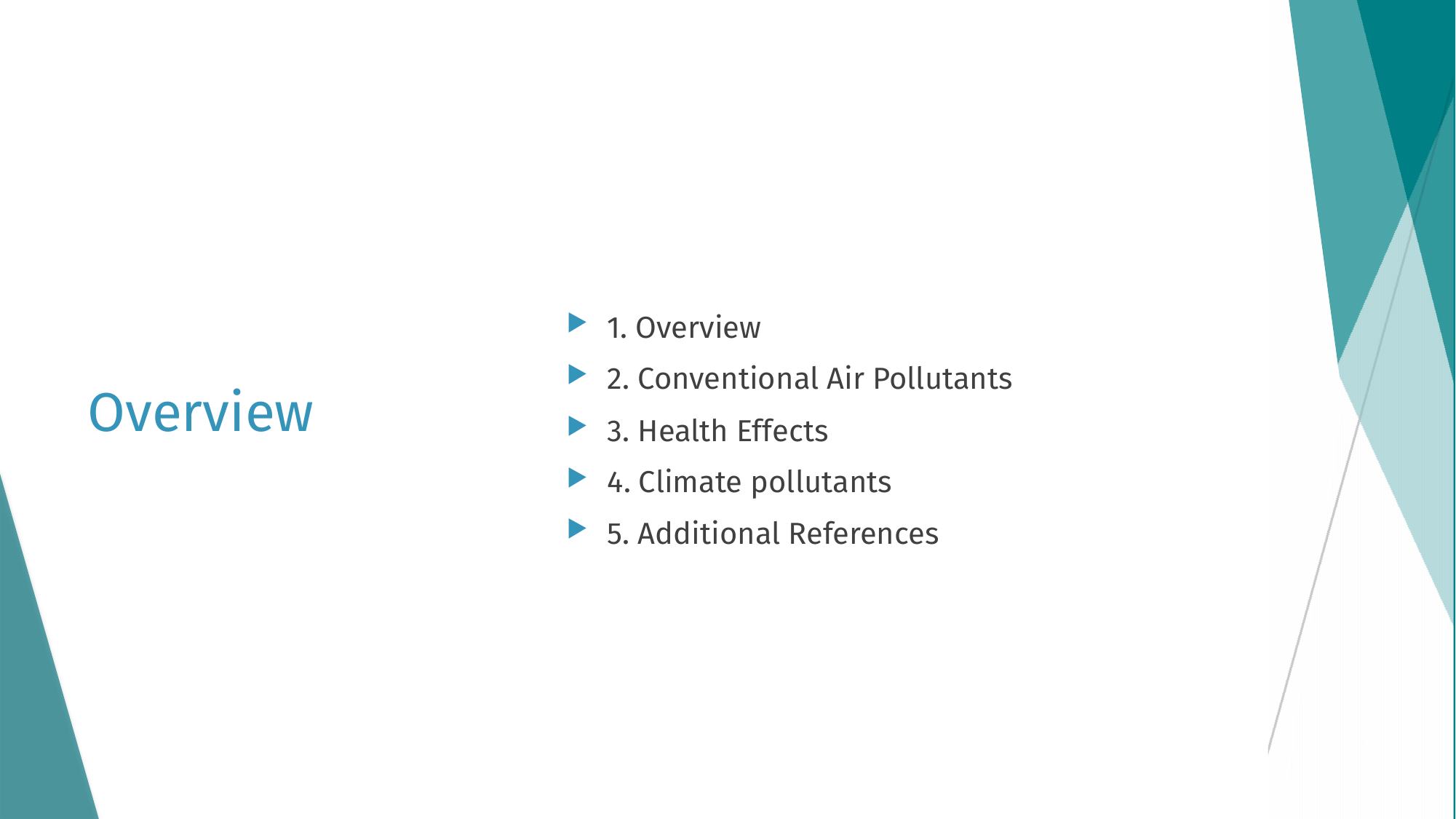

# Overview
1. Overview
2. Conventional Air Pollutants
3. Health Effects
4. Climate pollutants
5. Additional References
3